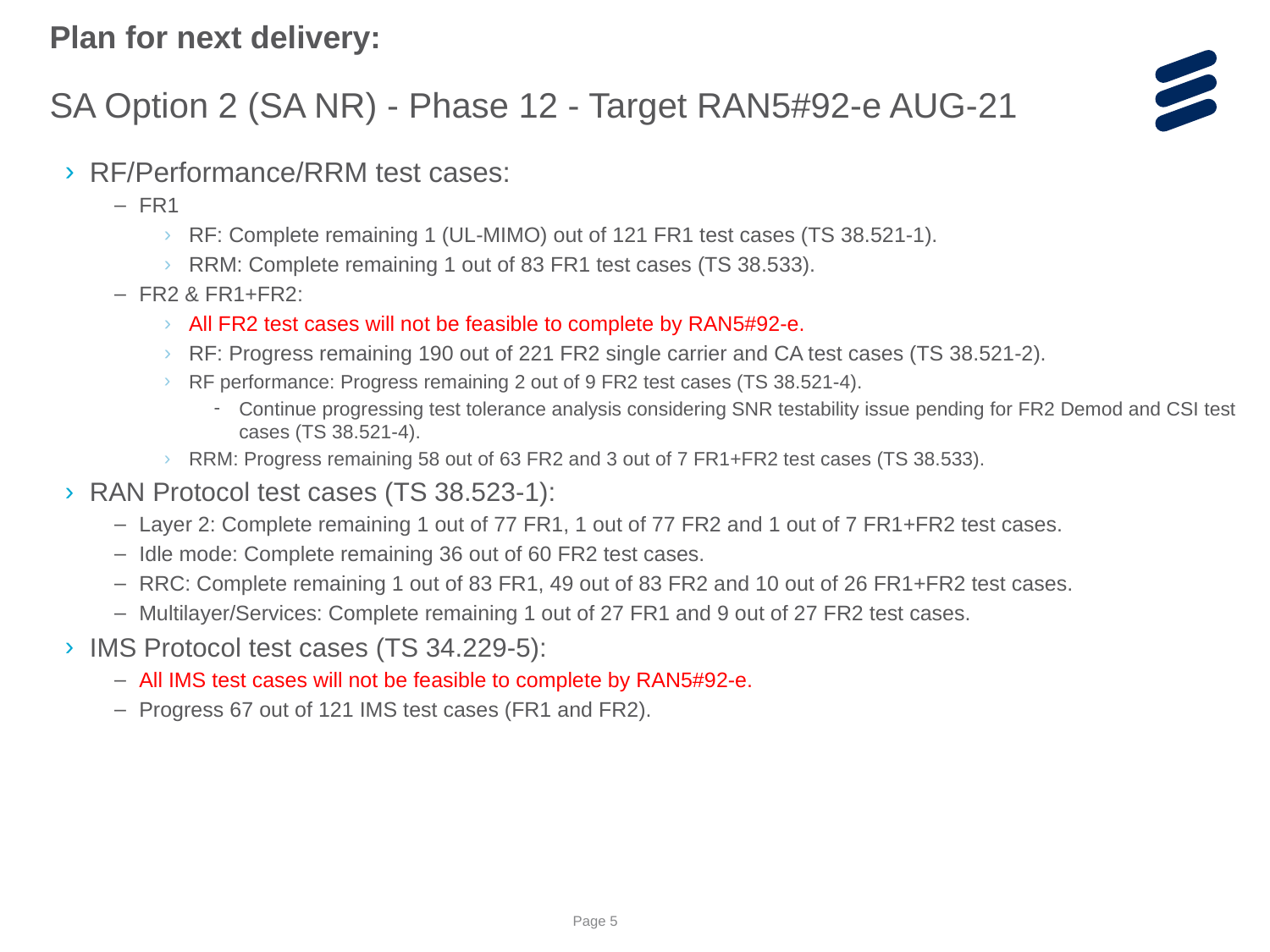

Plan for next delivery:
SA Option 2 (SA NR) - Phase 12 - Target RAN5#92-e AUG-21
RF/Performance/RRM test cases:
FR1
RF: Complete remaining 1 (UL-MIMO) out of 121 FR1 test cases (TS 38.521-1).
RRM: Complete remaining 1 out of 83 FR1 test cases (TS 38.533).
FR2 & FR1+FR2:
All FR2 test cases will not be feasible to complete by RAN5#92-e.
RF: Progress remaining 190 out of 221 FR2 single carrier and CA test cases (TS 38.521-2).
RF performance: Progress remaining 2 out of 9 FR2 test cases (TS 38.521-4).
Continue progressing test tolerance analysis considering SNR testability issue pending for FR2 Demod and CSI test cases (TS 38.521-4).
RRM: Progress remaining 58 out of 63 FR2 and 3 out of 7 FR1+FR2 test cases (TS 38.533).
RAN Protocol test cases (TS 38.523-1):
Layer 2: Complete remaining 1 out of 77 FR1, 1 out of 77 FR2 and 1 out of 7 FR1+FR2 test cases.
Idle mode: Complete remaining 36 out of 60 FR2 test cases.
RRC: Complete remaining 1 out of 83 FR1, 49 out of 83 FR2 and 10 out of 26 FR1+FR2 test cases.
Multilayer/Services: Complete remaining 1 out of 27 FR1 and 9 out of 27 FR2 test cases.
IMS Protocol test cases (TS 34.229-5):
All IMS test cases will not be feasible to complete by RAN5#92-e.
Progress 67 out of 121 IMS test cases (FR1 and FR2).